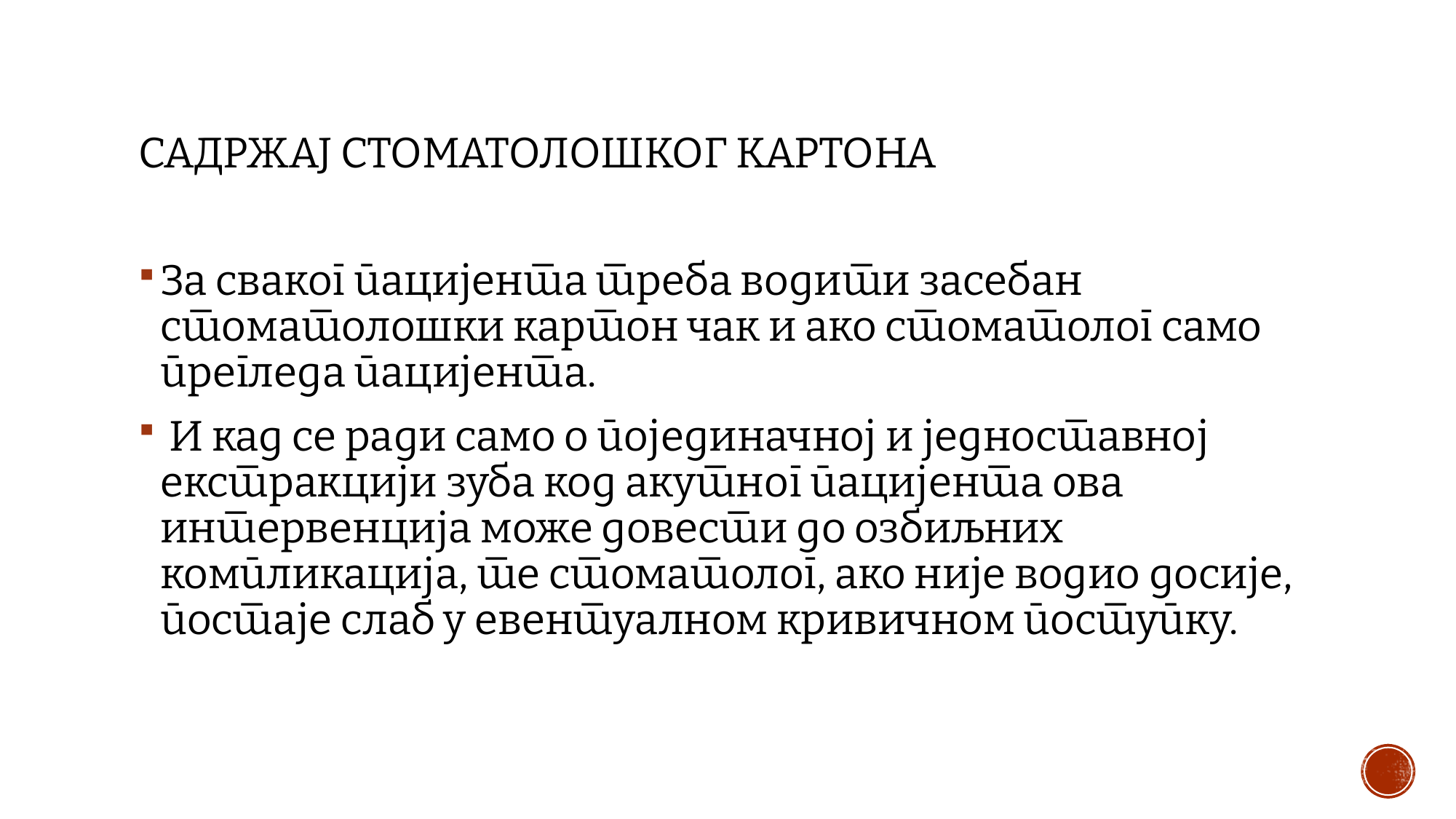

# Садржај стоматолошког картона
За сваког пацијента треба водити засебан стоматолошки картон чак и ако стоматолог само прегледа пацијента.
 И кад се ради само о појединачној и једноставној екстракцији зуба код акутног пацијента ова интервенција може довести до озбиљних компликација, те стоматолог, ако није водио досије, постаје слаб у евентуалном кривичном поступку.